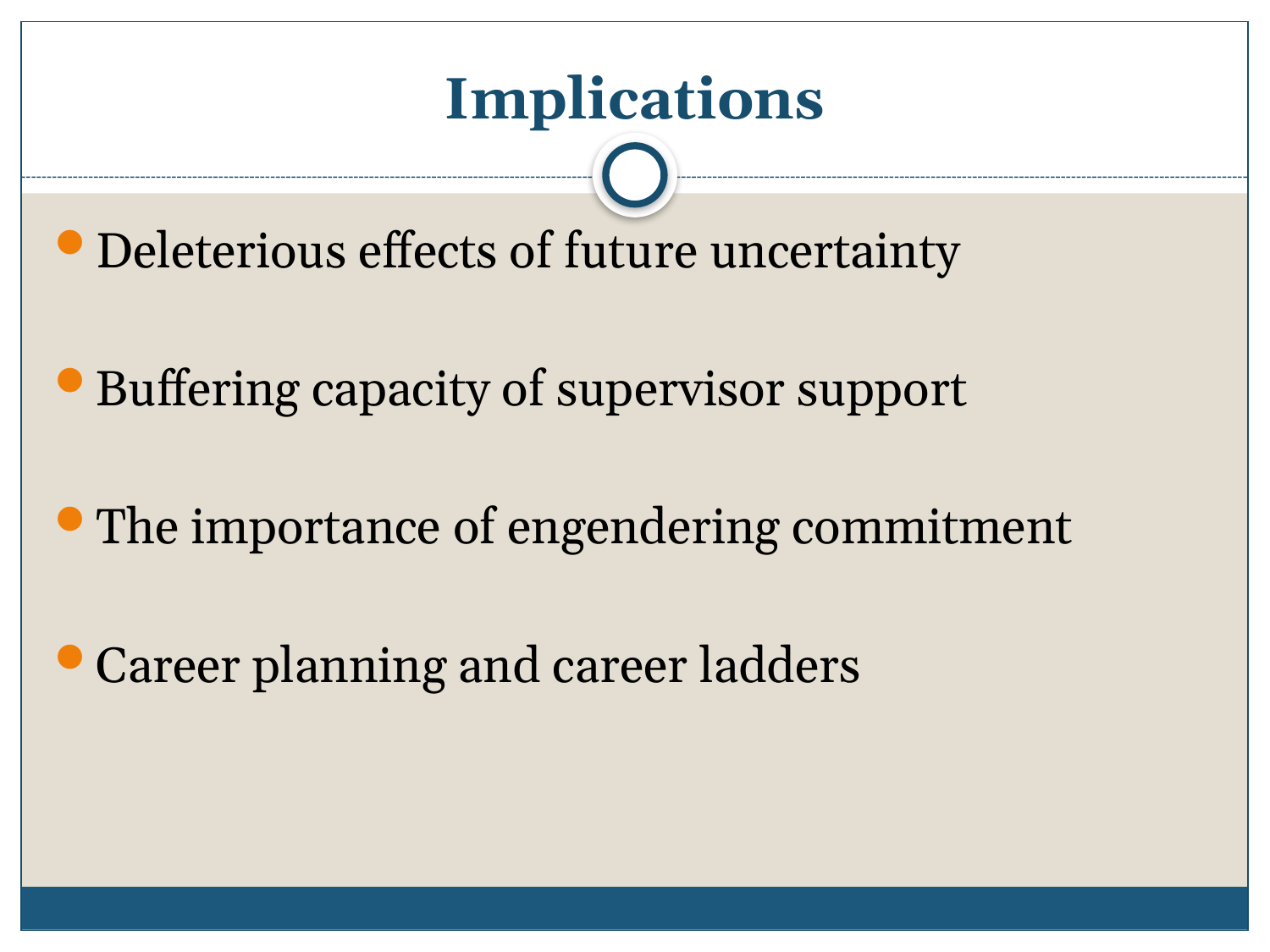

# Implications
Deleterious effects of future uncertainty

Buffering capacity of supervisor support

The importance of engendering commitment

Career planning and career ladders